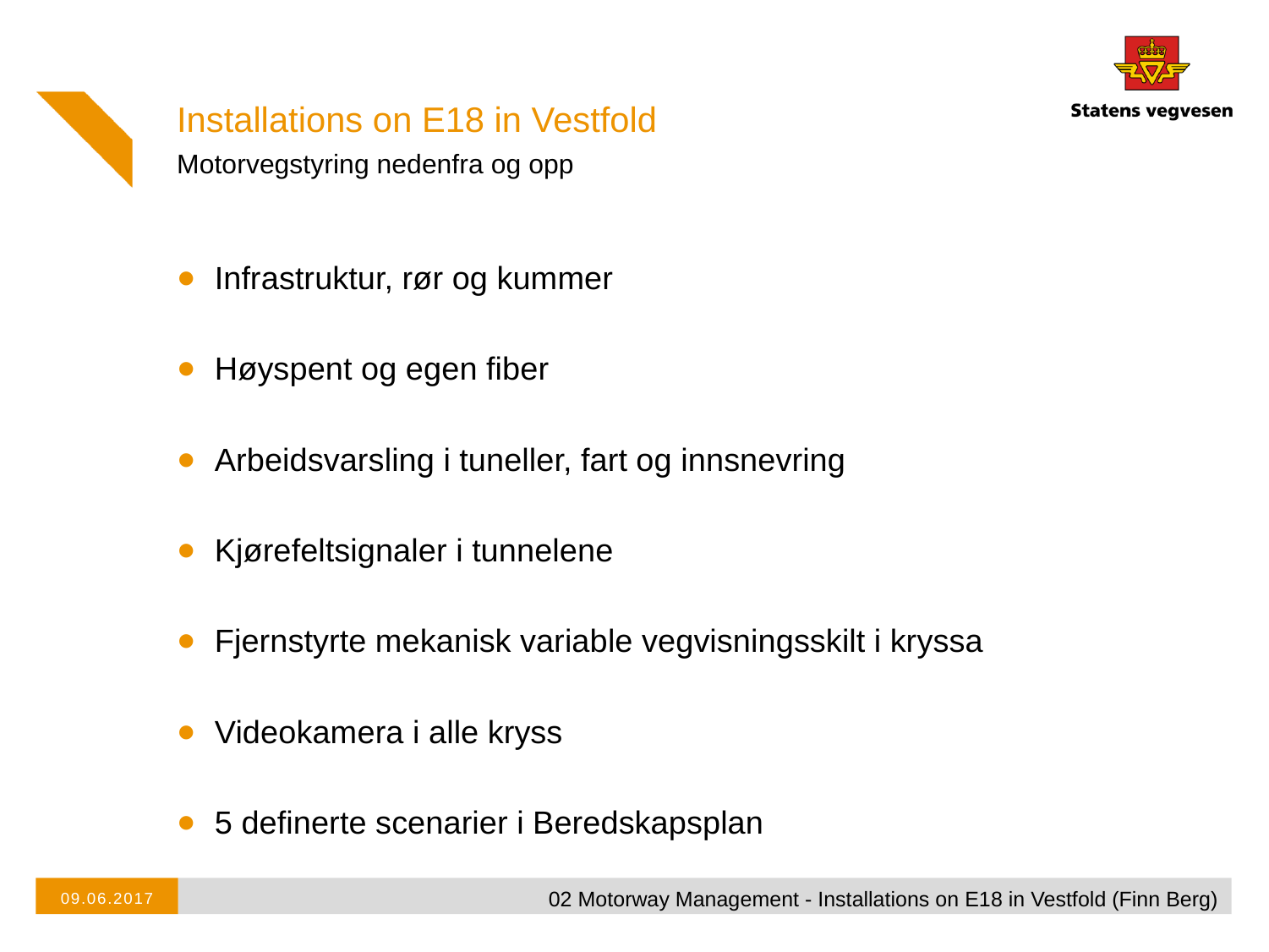

Installations on E18 in Vestfold
# Motorvegstyring nedenfra og opp

Infrastruktur, rør og kummer

Høyspent og egen fiber

Arbeidsvarsling i tuneller, fart og innsnevring

Kjørefeltsignaler i tunnelene

Fjernstyrte mekanisk variable vegvisningsskilt i kryssa

Videokamera i alle kryss

5 definerte scenarier i Beredskapsplan

02 Motorway Management - Installations on E18 in Vestfold (Finn Berg)
09.06.2017